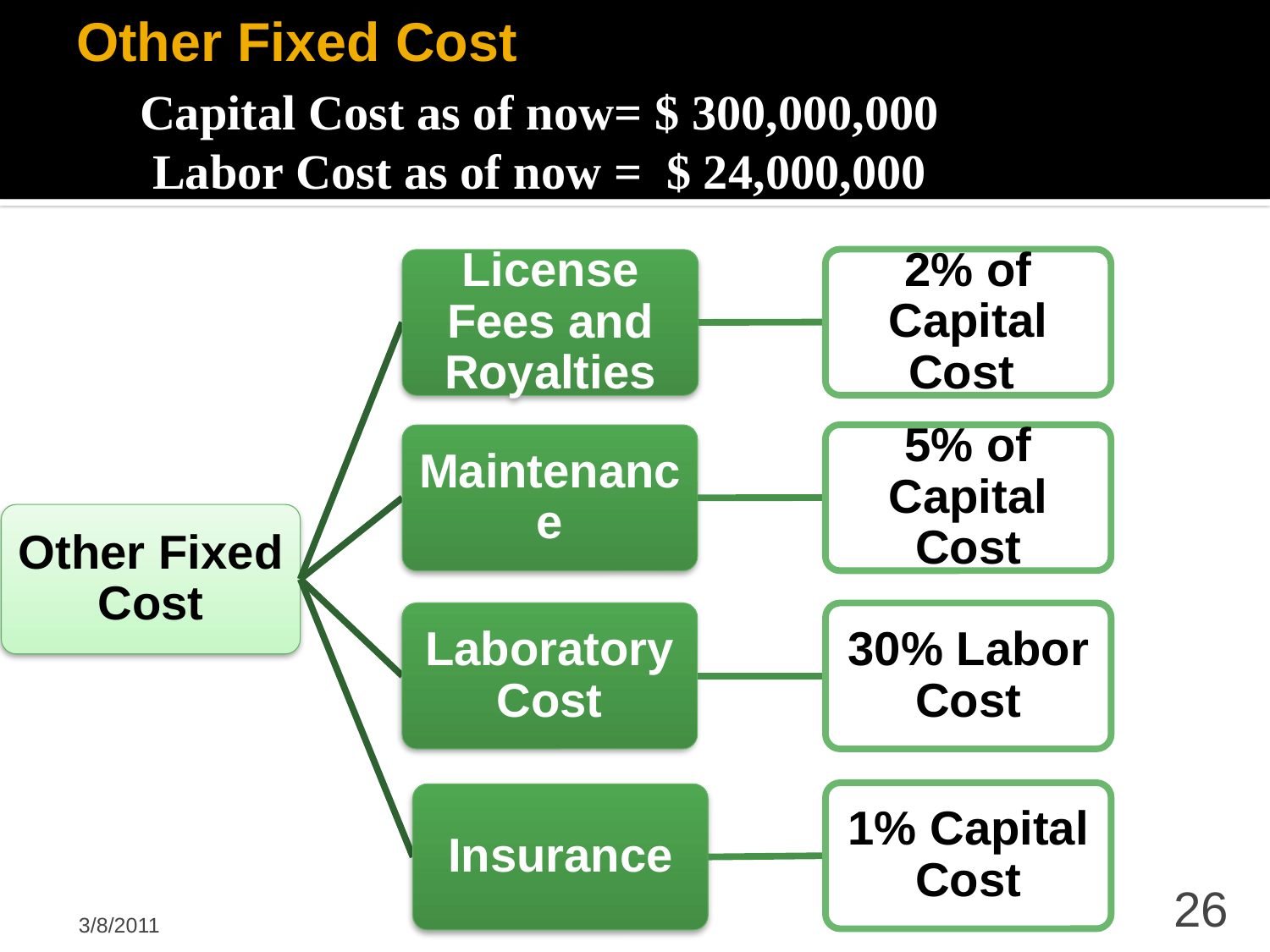

# Other Fixed Cost
Capital Cost as of now= $ 300,000,000
Labor Cost as of now =  $ 24,000,000
Other Fixed Cost

License Fees and Royalties

2% of Capital Cost

Maintenance

5% of Capital Cost

Laboratory Cost

30% Labor Cost

Insurance

1% Capital Cost
3/8/2011
26